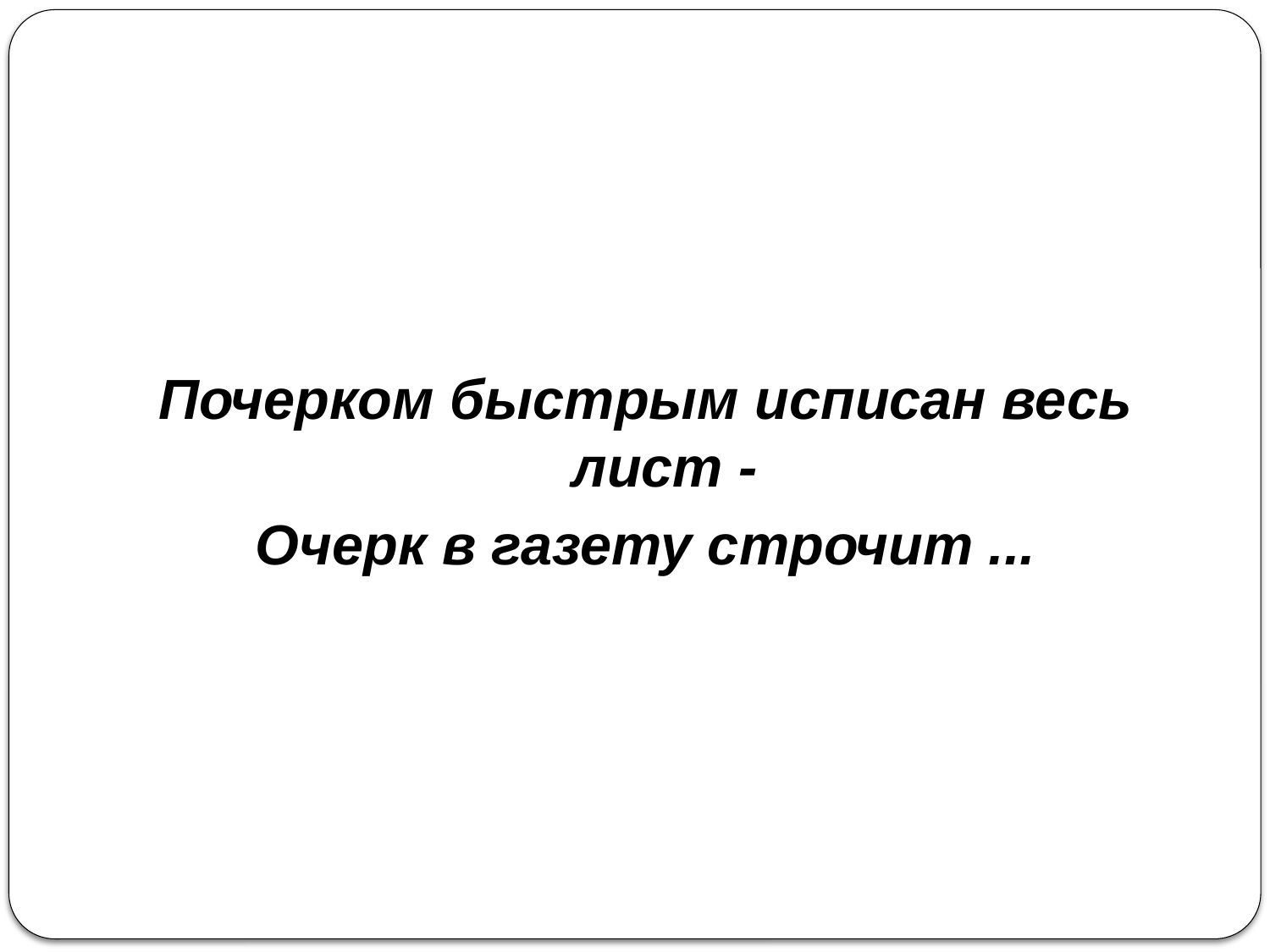

Почерком быстрым исписан весь лист -
Очерк в газету строчит ...